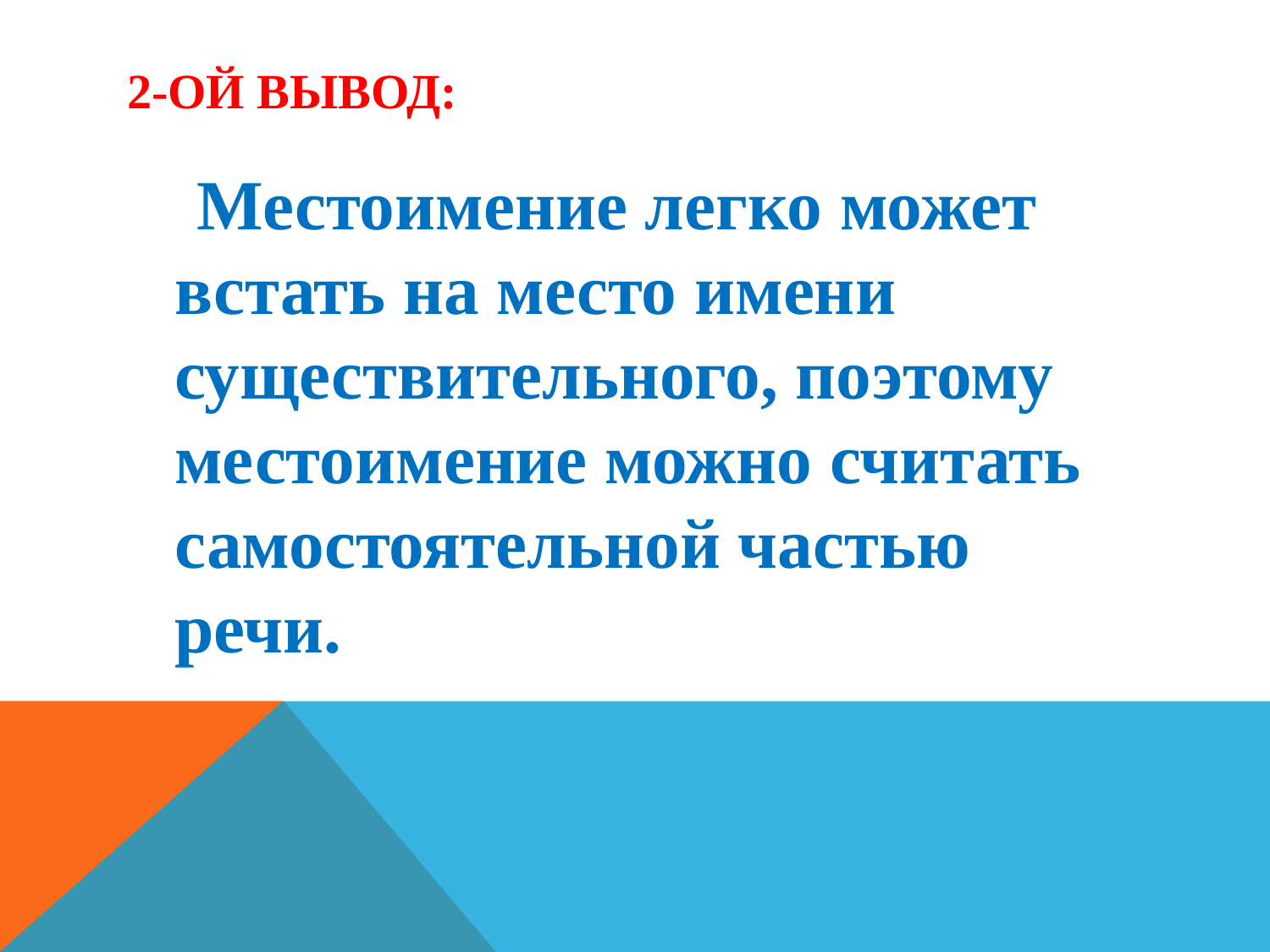

# 2-ой вывод:
    Местоимение легко может встать на место имени существительного, поэтому местоимение можно считать самостоятельной частью речи.